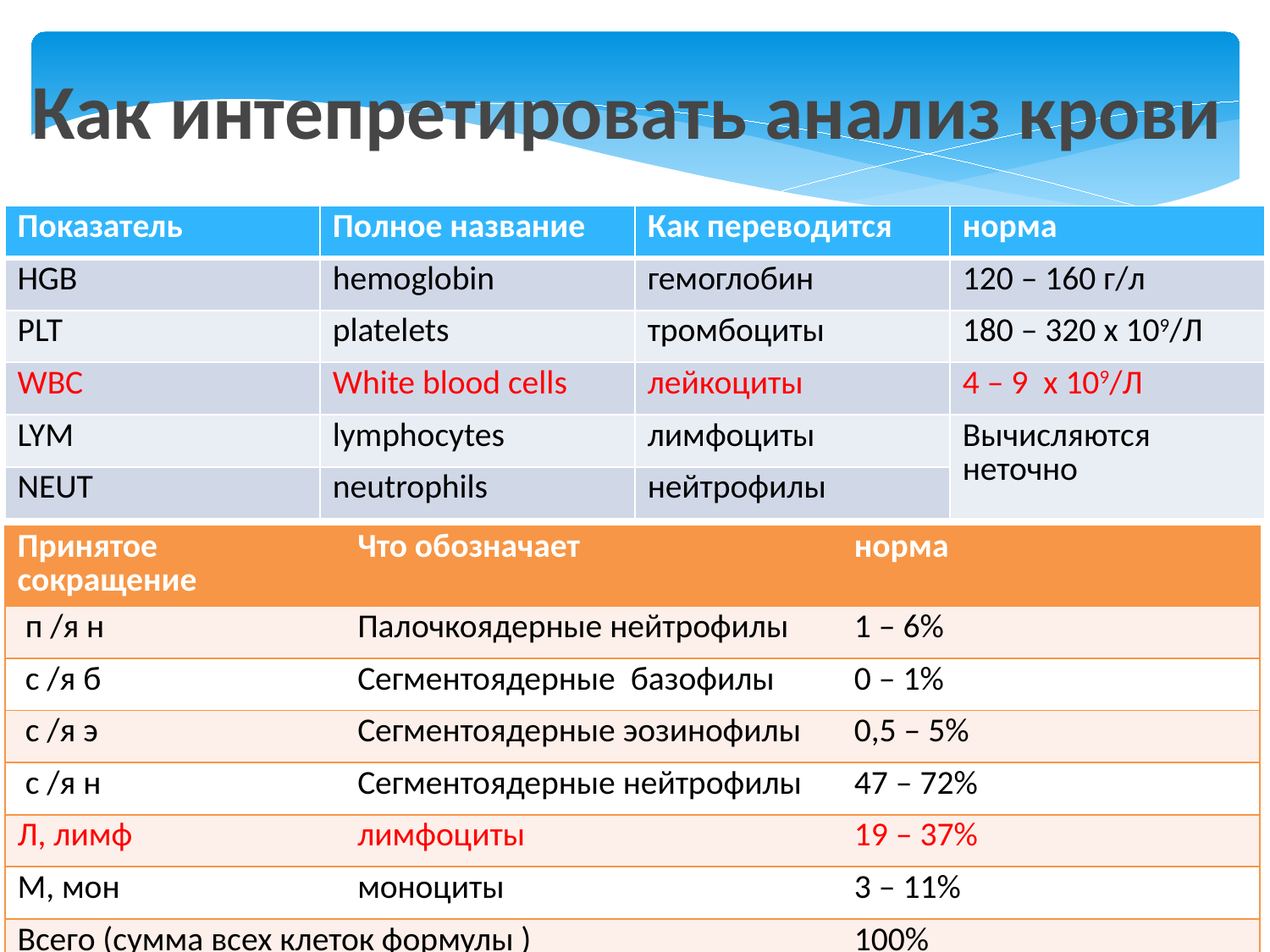

Как интепретировать анализ крови
| Показатель | Полное название | Как переводится | норма |
| --- | --- | --- | --- |
| HGB | hemoglobin | гемоглобин | 120 – 160 г/л |
| PLT | platelets | тромбоциты | 180 – 320 x 109/Л |
| WBC | White blood cells | лейкоциты | 4 – 9 x 109/Л |
| LYM | lymphocytes | лимфоциты | Вычисляются неточно |
| NEUT | neutrophils | нейтрофилы |  |
| Принятое сокращение | Что обозначает | норма |
| --- | --- | --- |
| п /я н | Палочкоядерные нейтрофилы | 1 – 6% |
| с /я б | Сегментоядерные базофилы | 0 – 1% |
| с /я э | Сегментоядерные эозинофилы | 0,5 – 5% |
| с /я н | Сегментоядерные нейтрофилы | 47 – 72% |
| Л, лимф | лимфоциты | 19 – 37% |
| М, мон | моноциты | 3 – 11% |
| Всего (сумма всех клеток формулы ) |  | 100% |